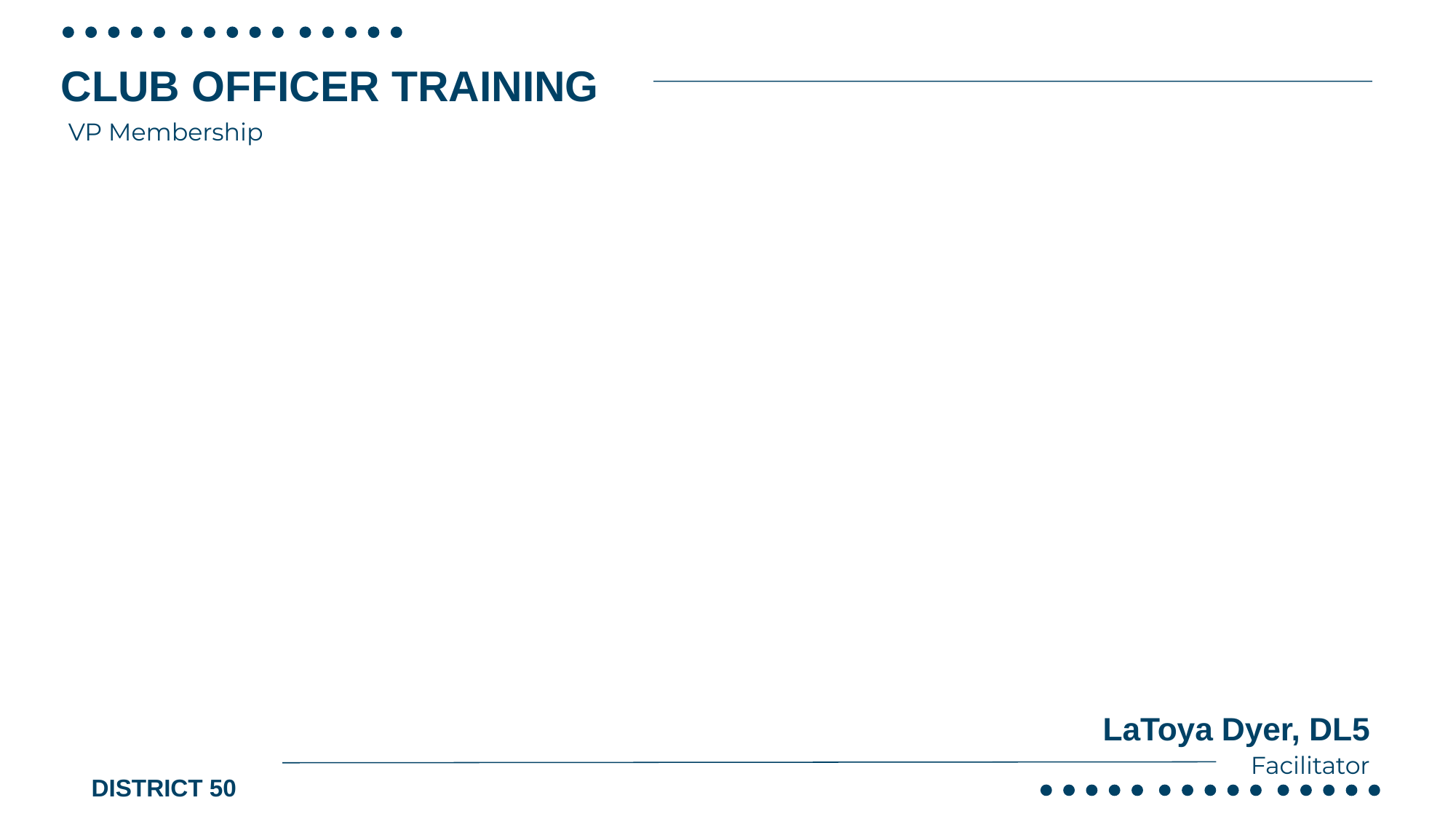

CLUB OFFICER TRAINING

VP Membership

LaToya Dyer, DL5
Facilitator

DISTRICT 50